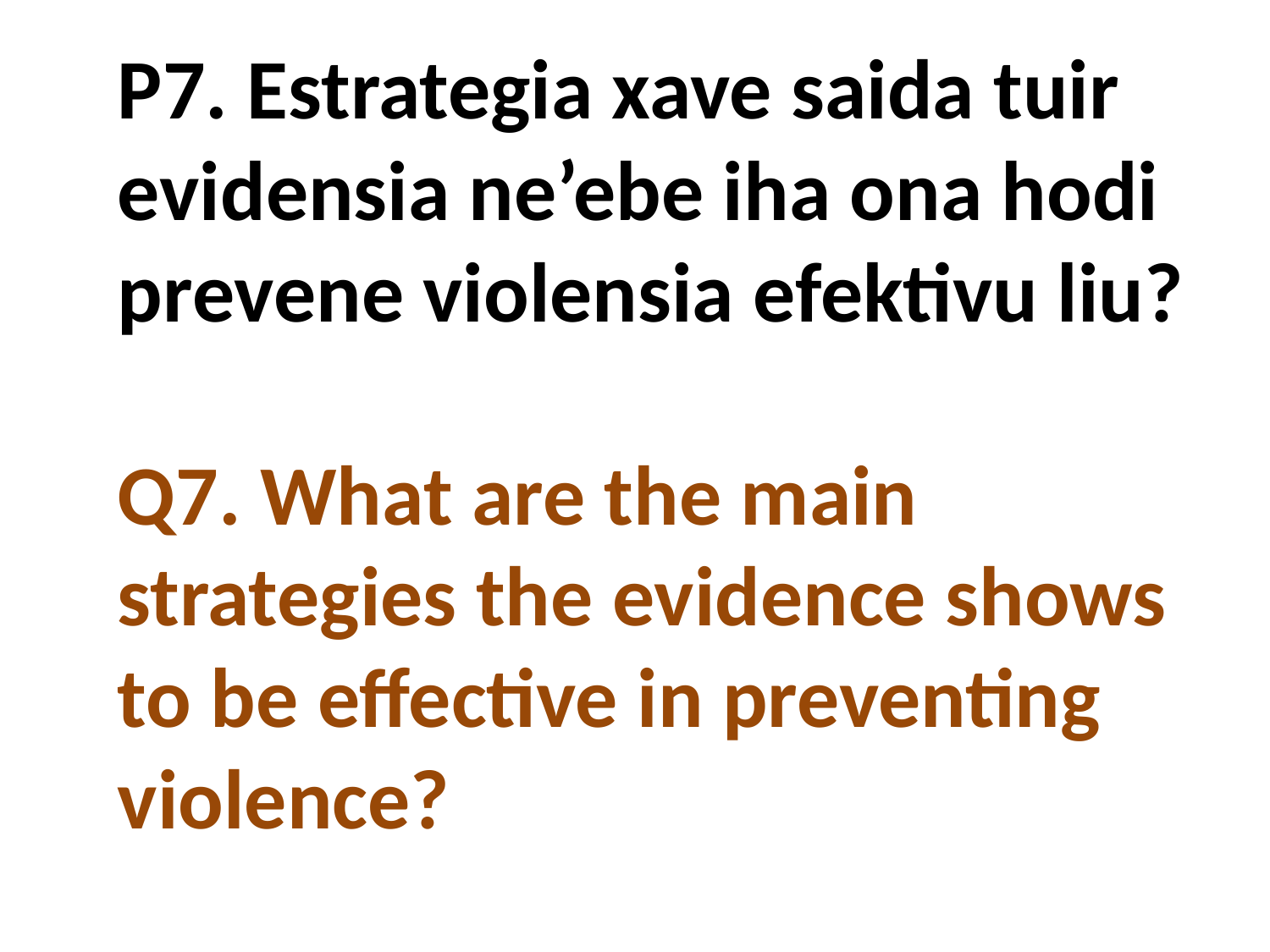

P7. Estrategia xave saida tuir evidensia ne’ebe iha ona hodi prevene violensia efektivu liu?
Q7. What are the main strategies the evidence shows to be effective in preventing violence?